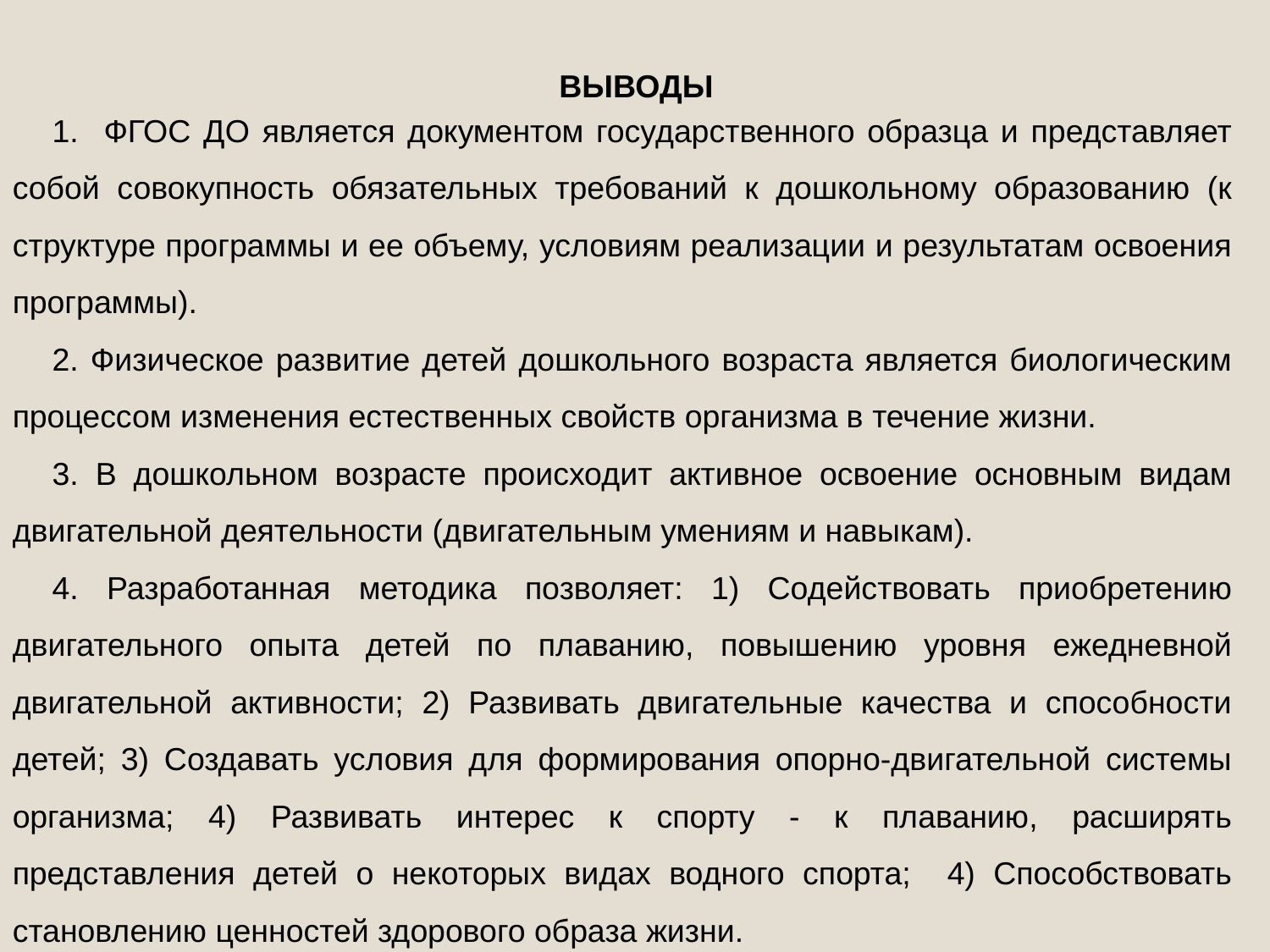

ВЫВОДЫ
1.  ФГОС ДО является документом государственного образца и представляет собой совокупность обязательных требований к дошкольному образованию (к структуре программы и ее объему, условиям реализации и результатам освоения программы).
2. Физическое развитие детей дошкольного возраста является биологическим процессом изменения естественных свойств организма в течение жизни.
3. В дошкольном возрасте происходит активное освоение основным видам двигательной деятельности (двигательным умениям и навыкам).
4. Разработанная методика позволяет: 1) Содействовать приобретению двигательного опыта детей по плаванию, повышению уровня ежедневной двигательной активности; 2) Развивать двигательные качества и способности детей; 3) Создавать условия для формирования опорно-двигательной системы организма; 4) Развивать интерес к спорту - к плаванию, расширять представления детей о некоторых видах водного спорта;  4) Способствовать становлению ценностей здорового образа жизни.